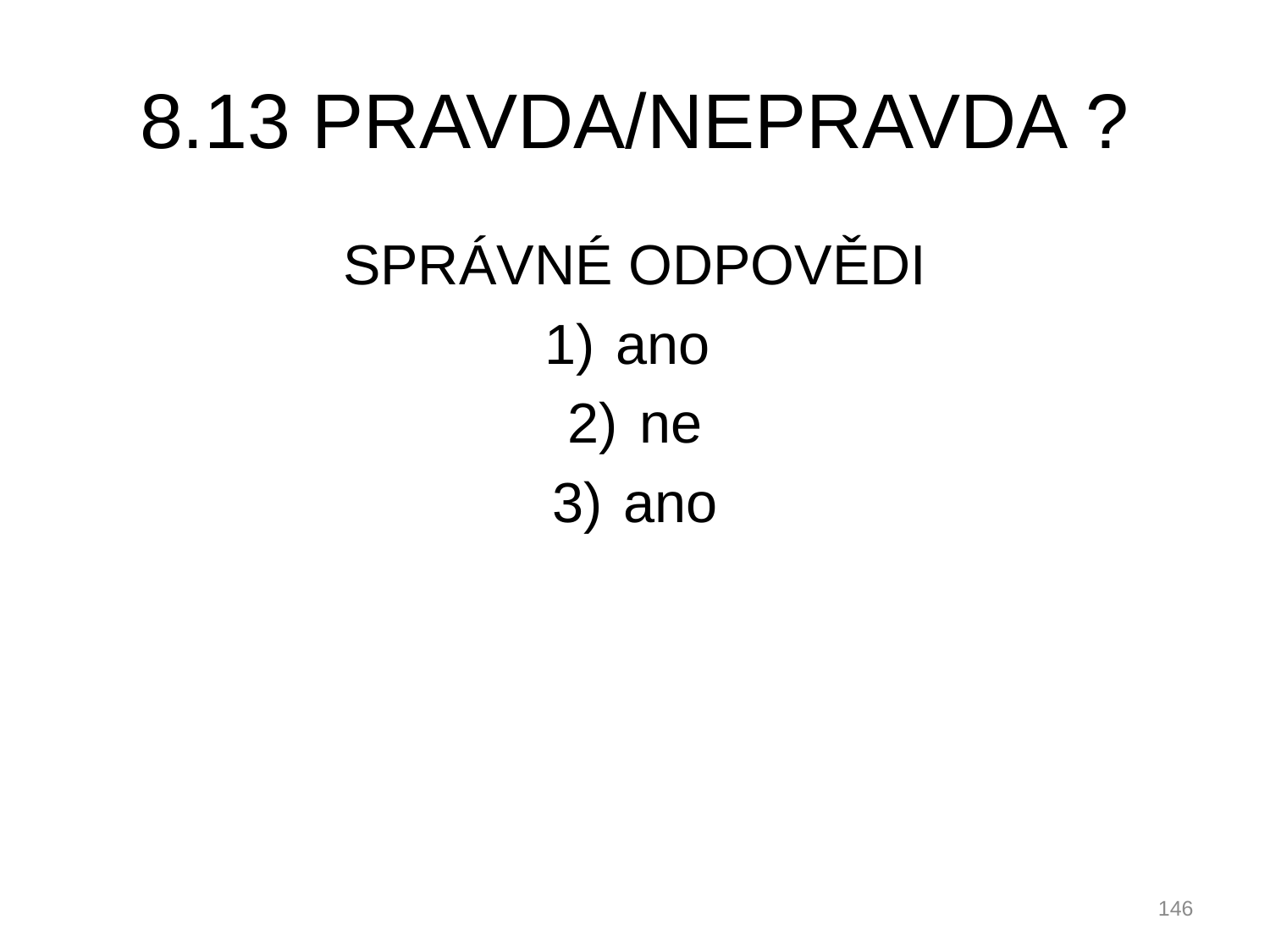

# 8.13 PRAVDA/NEPRAVDA ?
SPRÁVNÉ ODPOVĚDI
ano
ne
ano

146